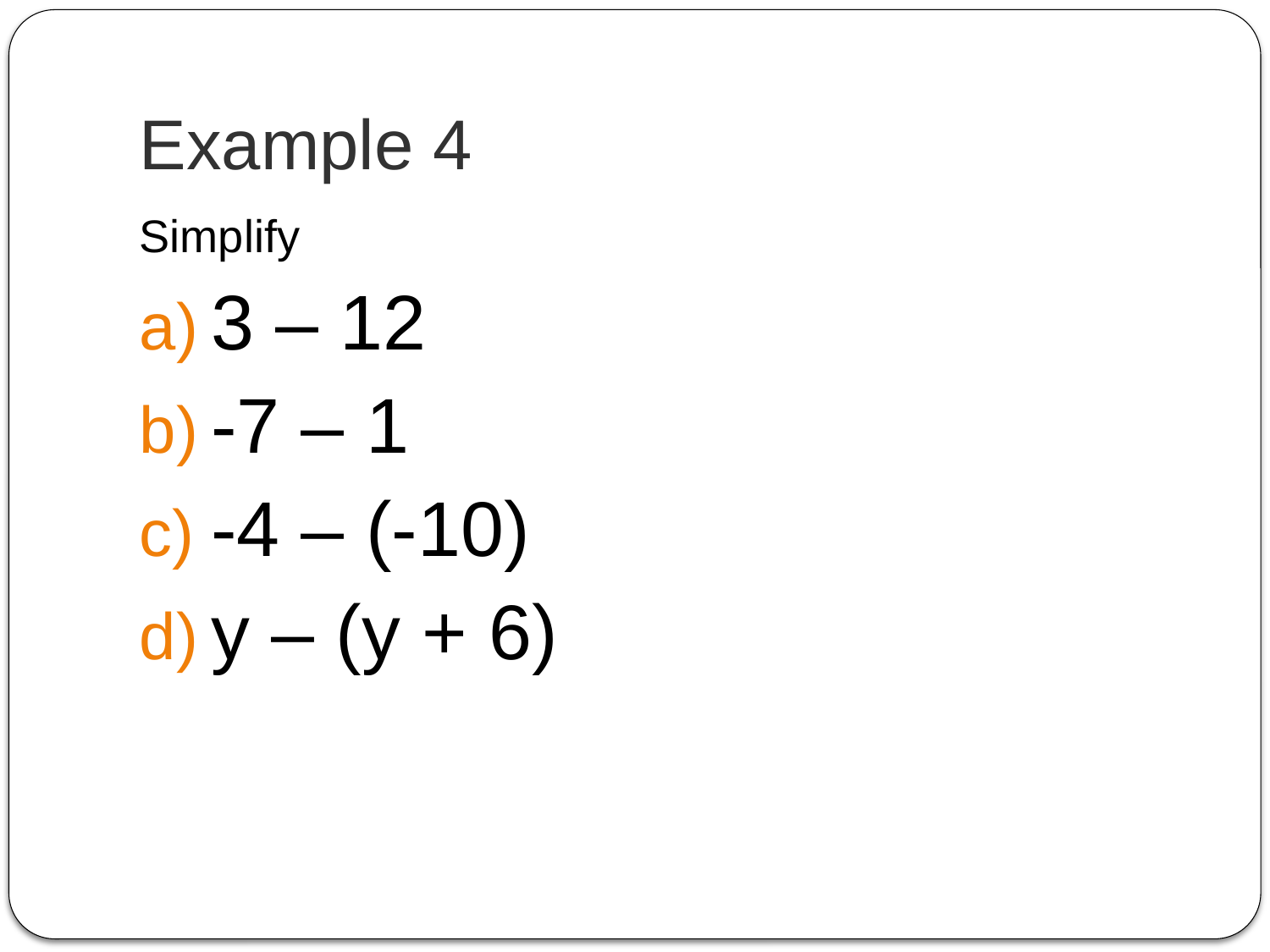

# Example 4
Simplify
3 – 12
-7 – 1
-4 – (-10)
y – (y + 6)